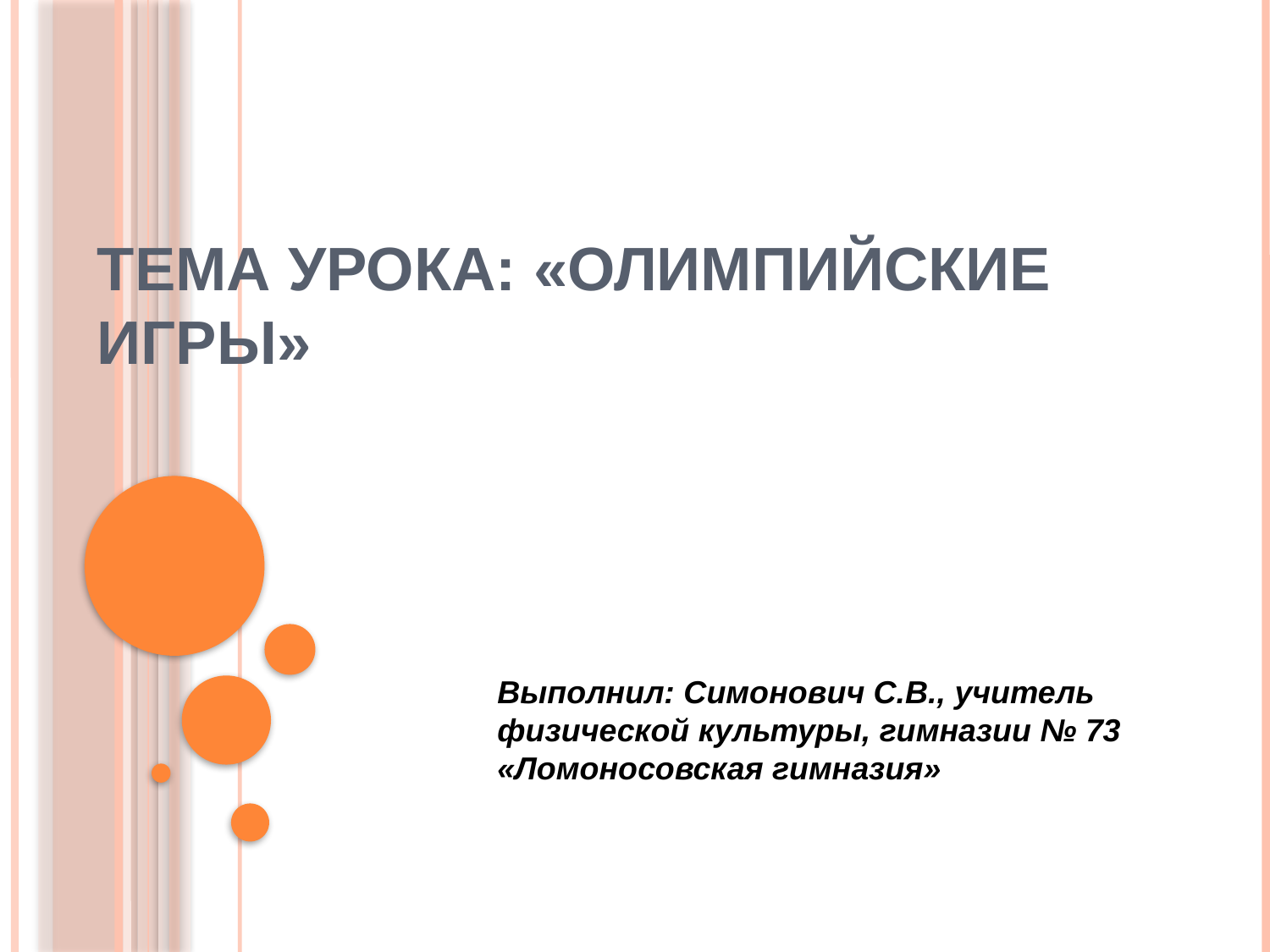

# Тема урока: «Олимпийские игры»
Выполнил: Симонович С.В., учитель физической культуры, гимназии № 73 «Ломоносовская гимназия»